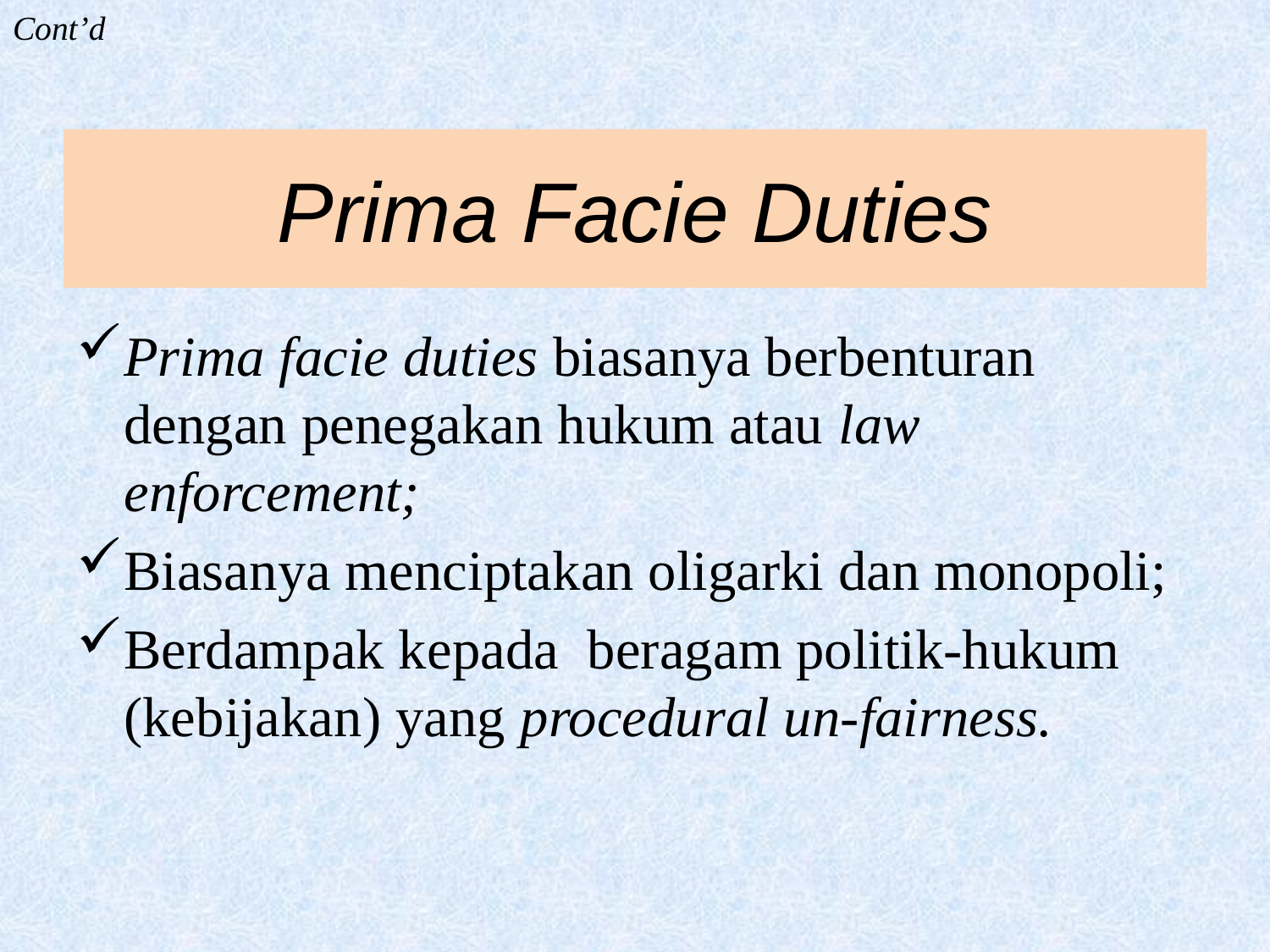

Cont’d
# Prima Facie Duties
Prima facie duties biasanya berbenturan dengan penegakan hukum atau law enforcement;
Biasanya menciptakan oligarki dan monopoli;
Berdampak kepada  beragam politik-hukum (kebijakan) yang procedural un-fairness.